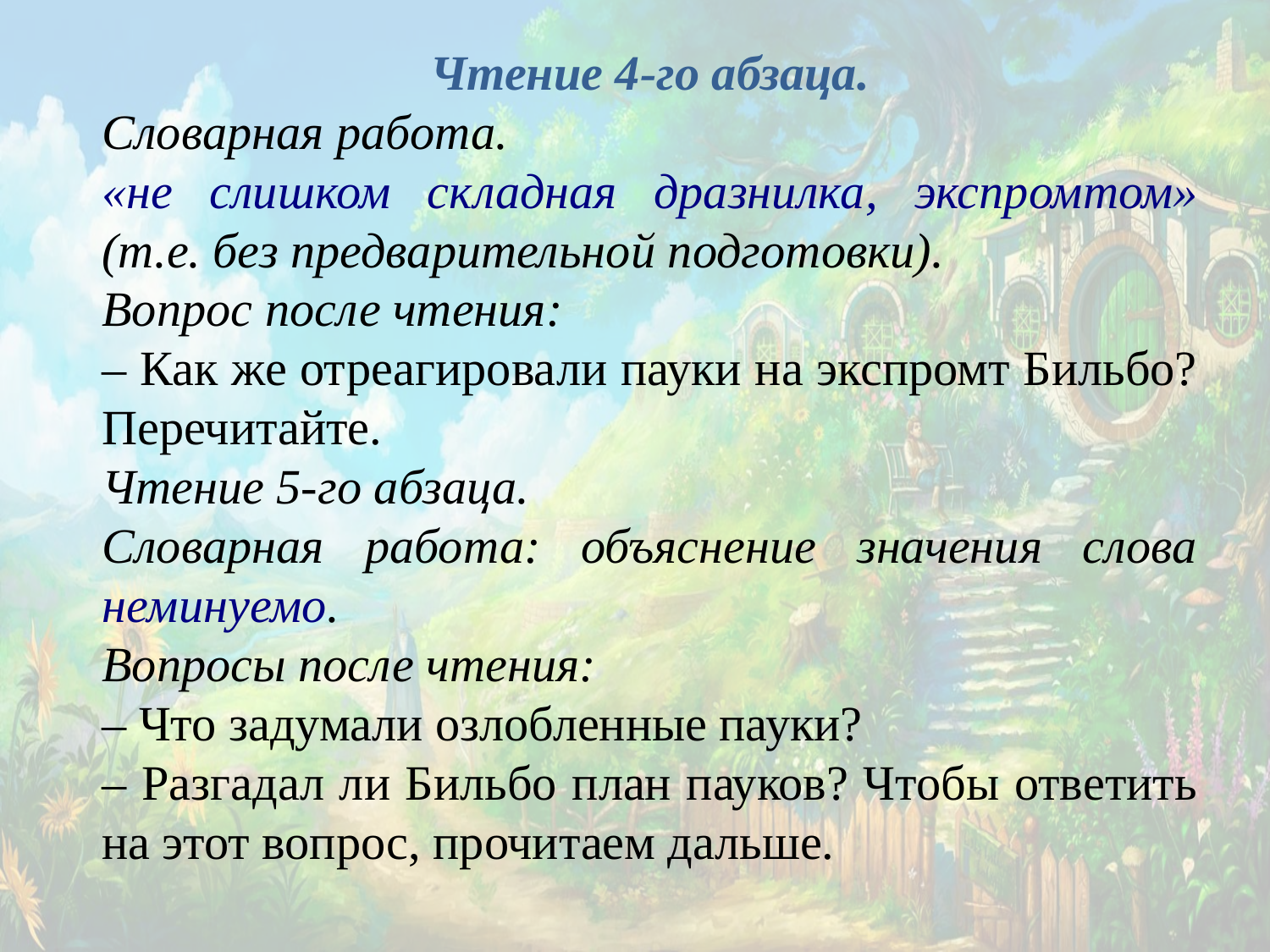

Чтение 4-го абзаца.
Словарная работа.
«не слишком складная дразнилка, экспромтом» (т.е. без предварительной подготовки).
Вопрос после чтения:
– Как же отреагировали пауки на экспромт Бильбо? Перечитайте.
Чтение 5-го абзаца.
Словарная работа: объяснение значения слова неминуемо.
Вопросы после чтения:
– Что задумали озлобленные пауки?
– Разгадал ли Бильбо план пауков? Чтобы ответить на этот вопрос, прочитаем дальше.